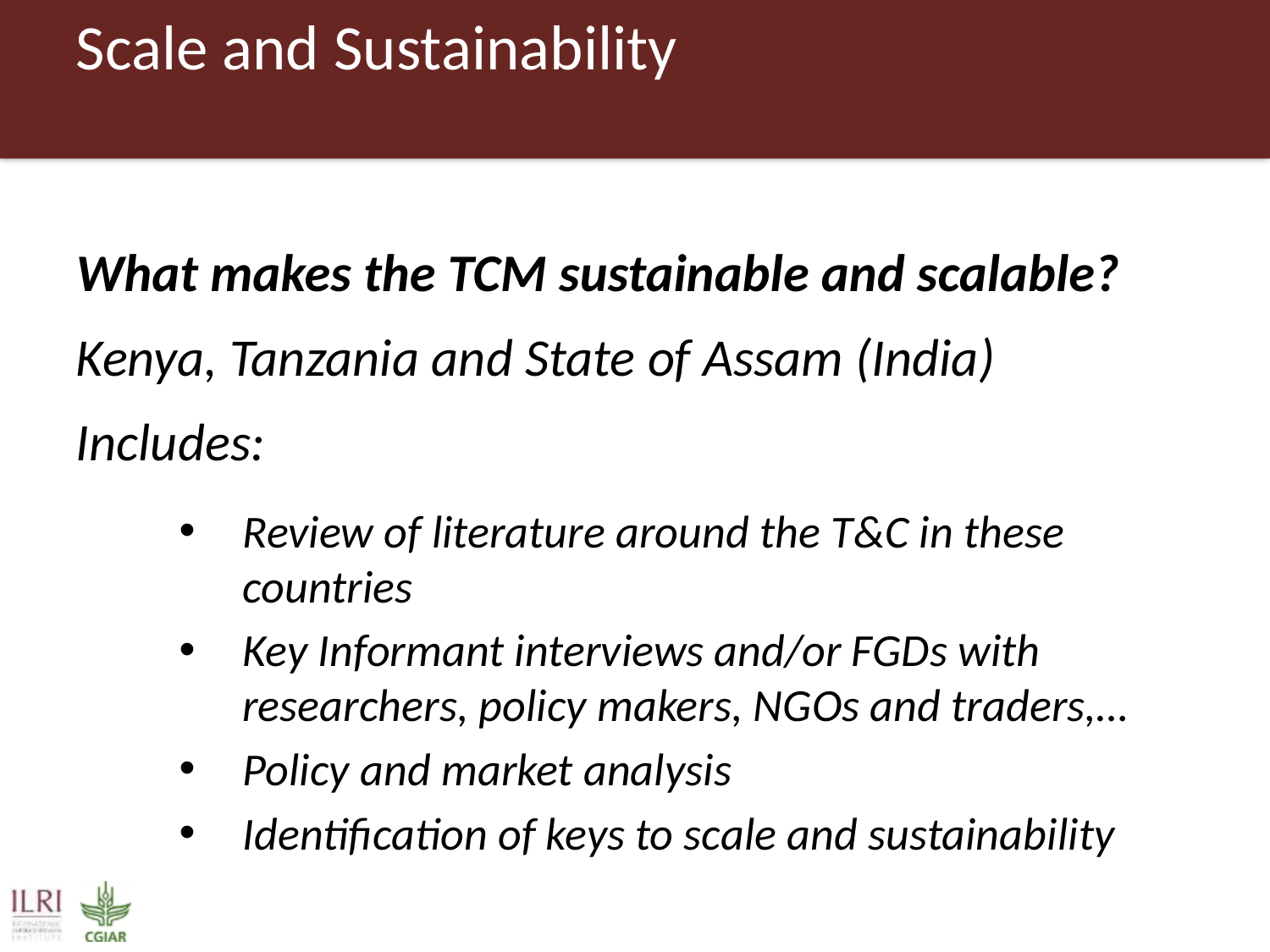

# Scale and Sustainability
What makes the TCM sustainable and scalable?
Kenya, Tanzania and State of Assam (India)
Includes:
Review of literature around the T&C in these countries
Key Informant interviews and/or FGDs with researchers, policy makers, NGOs and traders,…
Policy and market analysis
Identification of keys to scale and sustainability